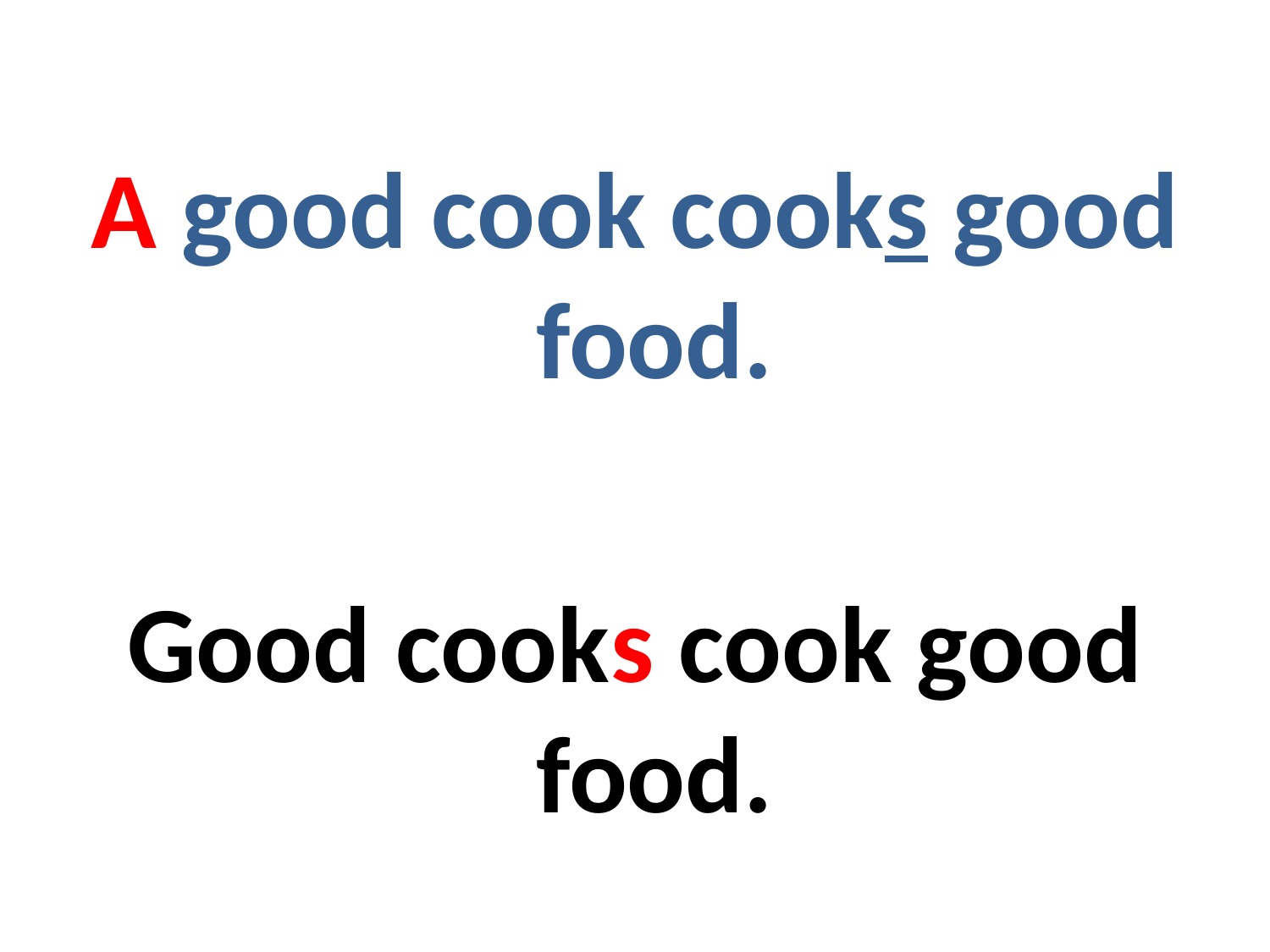

A good cook cooks good food.

Good cooks cook good food.